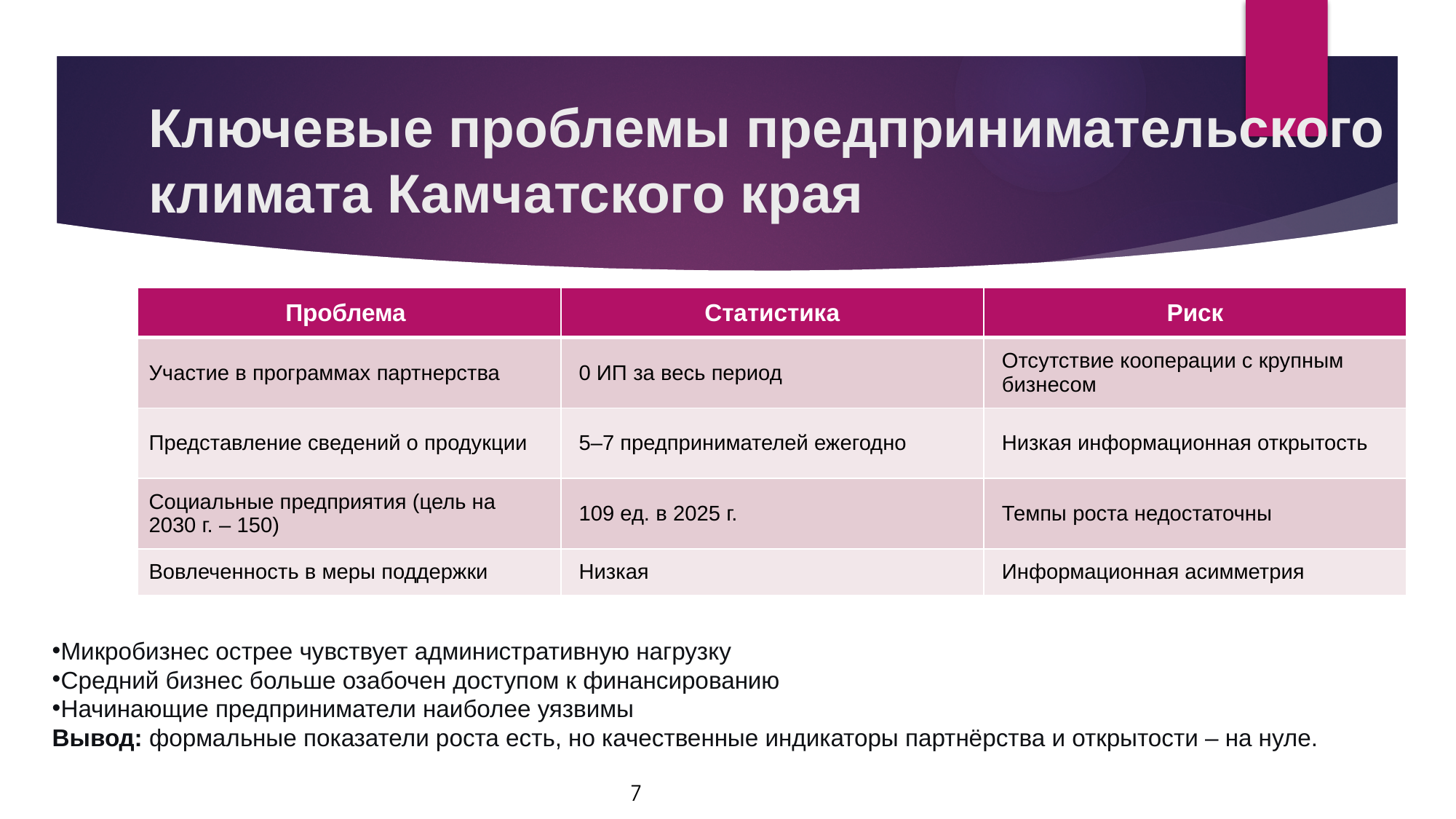

# Ключевые проблемы предпринимательского климата Камчатского края
| Проблема | Статистика | Риск |
| --- | --- | --- |
| Участие в программах партнерства | 0 ИП за весь период | Отсутствие кооперации с крупным бизнесом |
| Представление сведений о продукции | 5–7 предпринимателей ежегодно | Низкая информационная открытость |
| Социальные предприятия (цель на 2030 г. – 150) | 109 ед. в 2025 г. | Темпы роста недостаточны |
| Вовлеченность в меры поддержки | Низкая | Информационная асимметрия |
Микробизнес острее чувствует административную нагрузку
Средний бизнес больше озабочен доступом к финансированию
Начинающие предприниматели наиболее уязвимы
Вывод: формальные показатели роста есть, но качественные индикаторы партнёрства и открытости – на нуле.
7